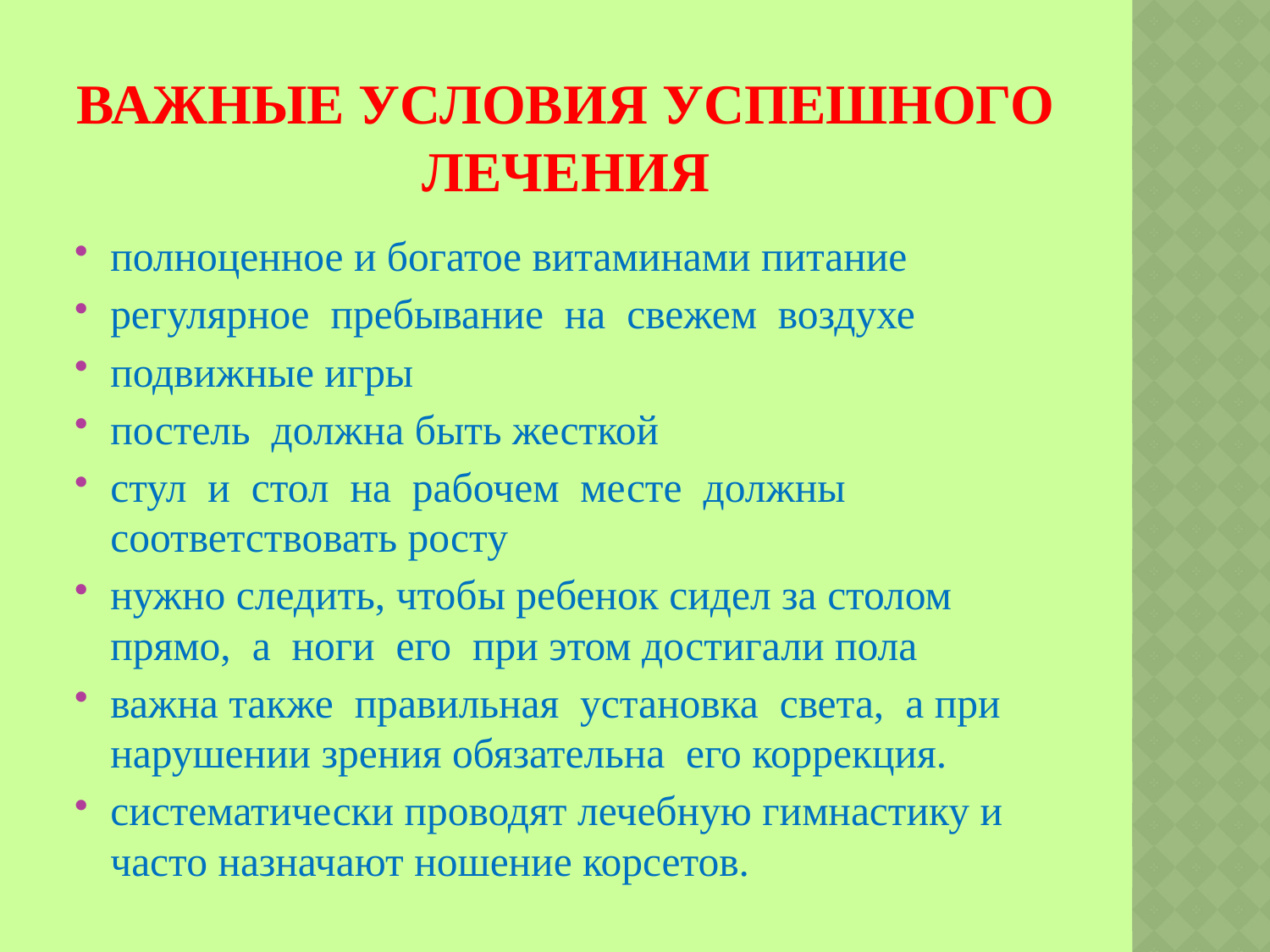

# Важные условия успешного лечения
полноценное и богатое витаминами питание
регулярное  пребывание  на  свежем  воздухе
подвижные игры
постель  должна быть жесткой
стул  и  стол  на  рабочем  месте  должны соответствовать росту
нужно следить, чтобы ребенок сидел за столом  прямо,  а  ноги  его  при этом достигали пола
важна также  правильная  установка  света,  а при нарушении зрения обязательна  его коррекция.
систематически проводят лечебную гимнастику и часто назначают ношение корсетов.